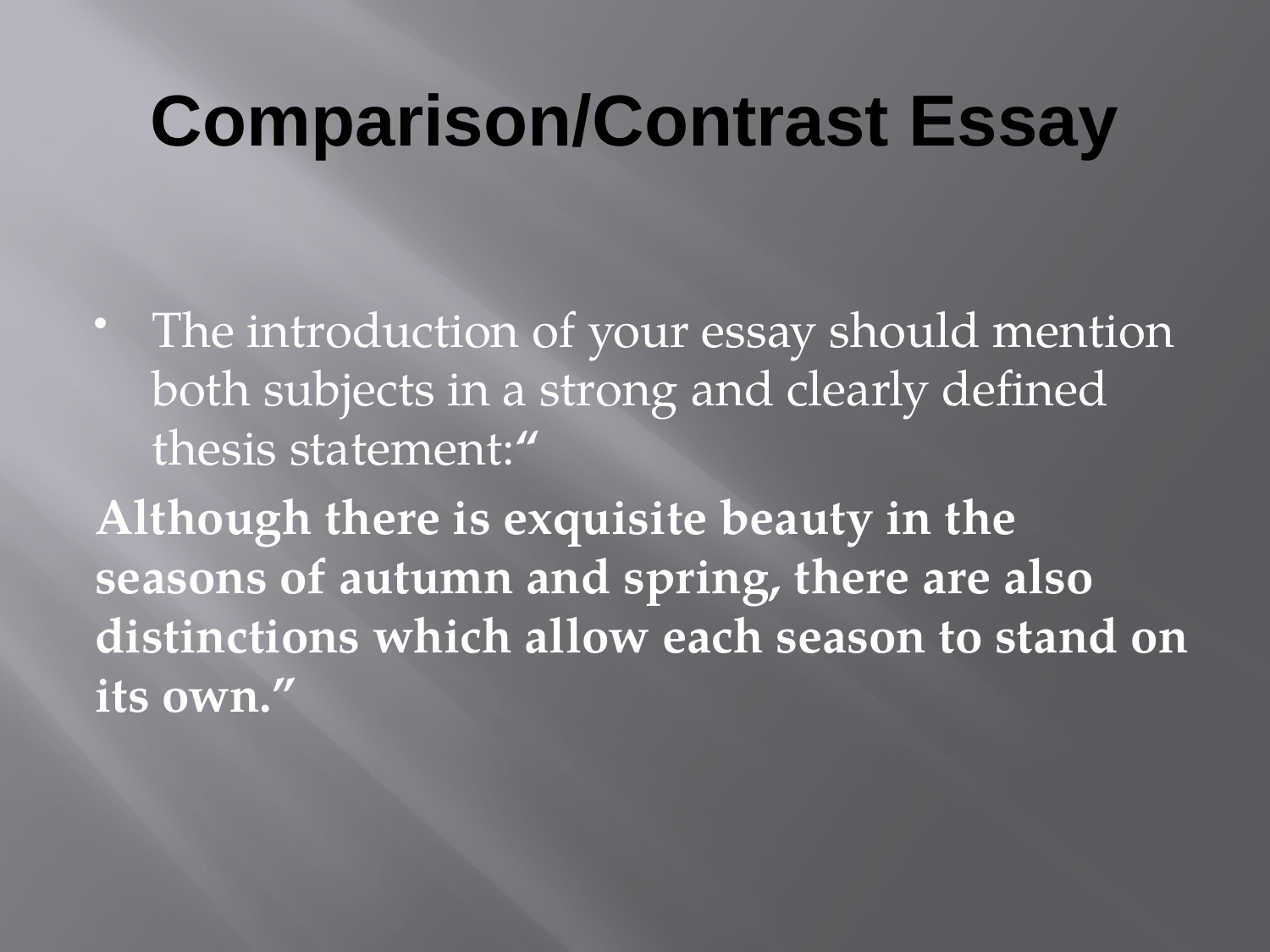

# Comparison/Contrast Essay

The introduction of your essay should mention both subjects in a strong and clearly defined thesis statement:“
Although there is exquisite beauty in the seasons of autumn and spring, there are also distinctions which allow each season to stand on its own.”